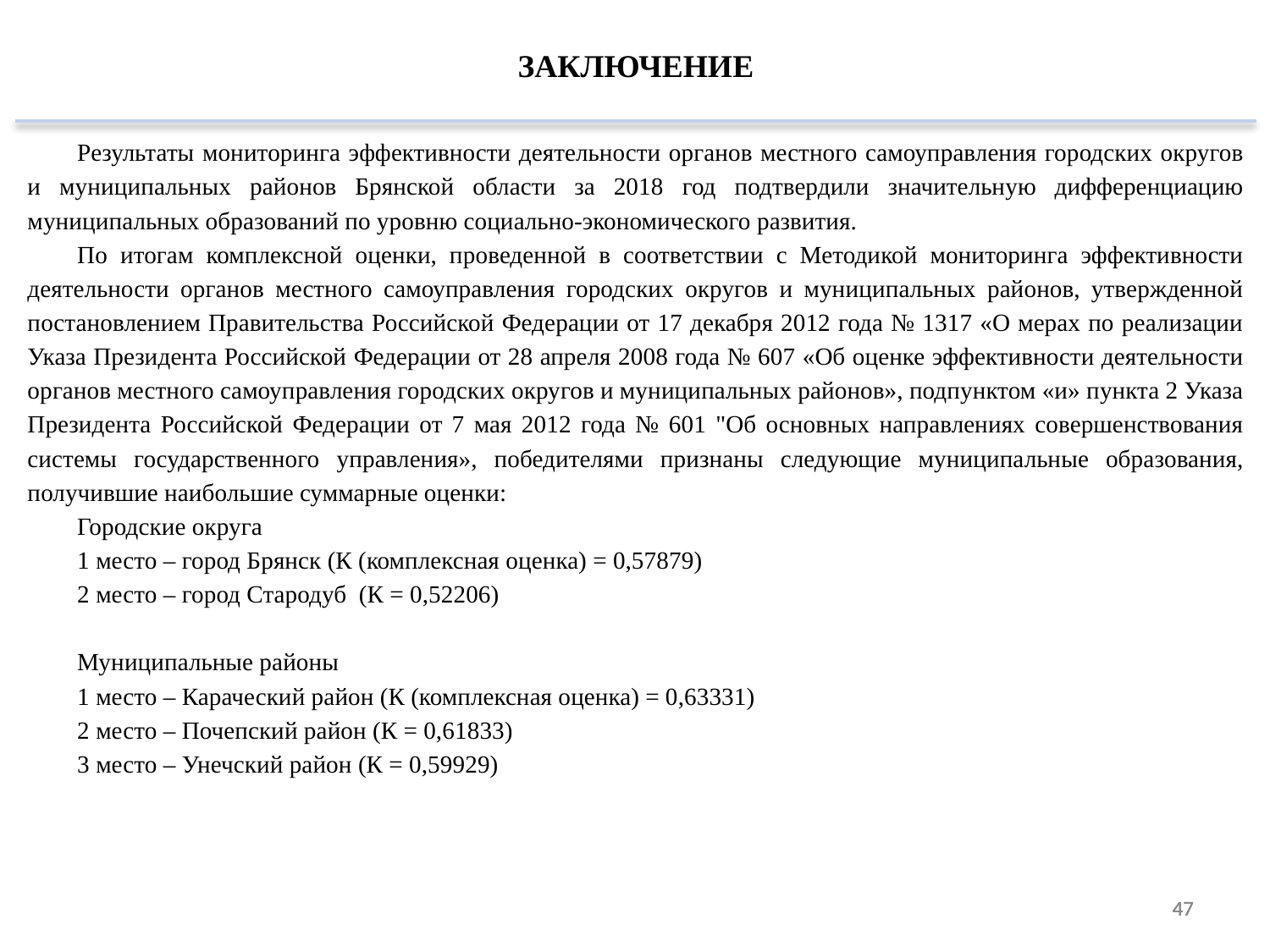

ЗАКЛЮЧЕНИЕ
Результаты мониторинга эффективности деятельности органов местного самоуправления городских округов и муниципальных районов Брянской области за 2018 год подтвердили значительную дифференциацию муниципальных образований по уровню социально-экономического развития.
По итогам комплексной оценки, проведенной в соответствии с Методикой мониторинга эффективности деятельности органов местного самоуправления городских округов и муниципальных районов, утвержденной постановлением Правительства Российской Федерации от 17 декабря 2012 года № 1317 «О мерах по реализации Указа Президента Российской Федерации от 28 апреля 2008 года № 607 «Об оценке эффективности деятельности органов местного самоуправления городских округов и муниципальных районов», подпунктом «и» пункта 2 Указа Президента Российской Федерации от 7 мая 2012 года № 601 "Об основных направлениях совершенствования системы государственного управления», победителями признаны следующие муниципальные образования, получившие наибольшие суммарные оценки:
Городские округа
1 место – город Брянск (К (комплексная оценка) = 0,57879)
2 место – город Стародуб  (К = 0,52206)

Муниципальные районы
1 место – Караческий район (К (комплексная оценка) = 0,63331)
2 место – Почепский район (К = 0,61833)
3 место – Унечский район (К = 0,59929)

47
47
47